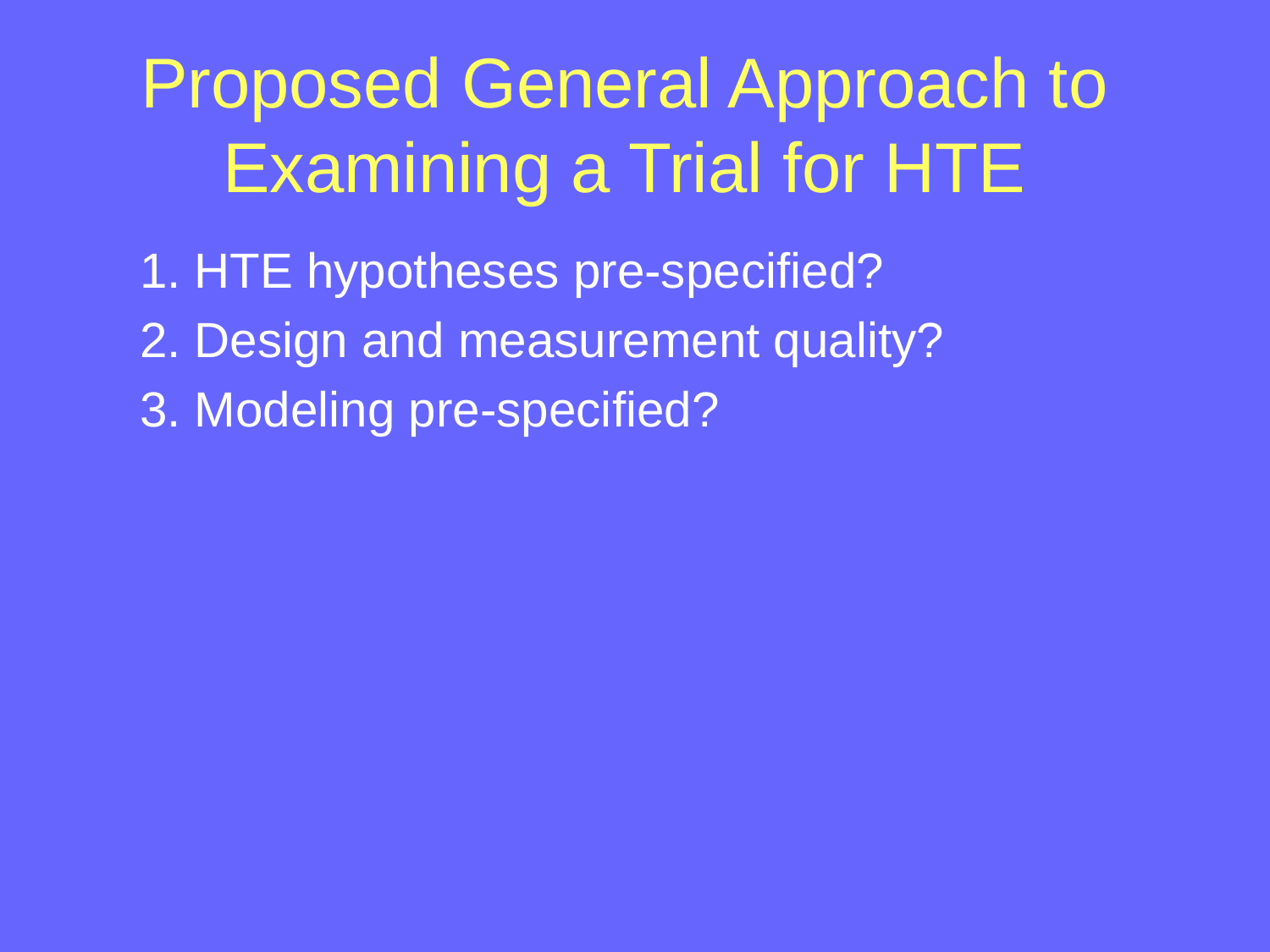

# Proposed General Approach to Examining a Trial for HTE
1. HTE hypotheses pre-specified?
2. Design and measurement quality?
3. Modeling pre-specified?